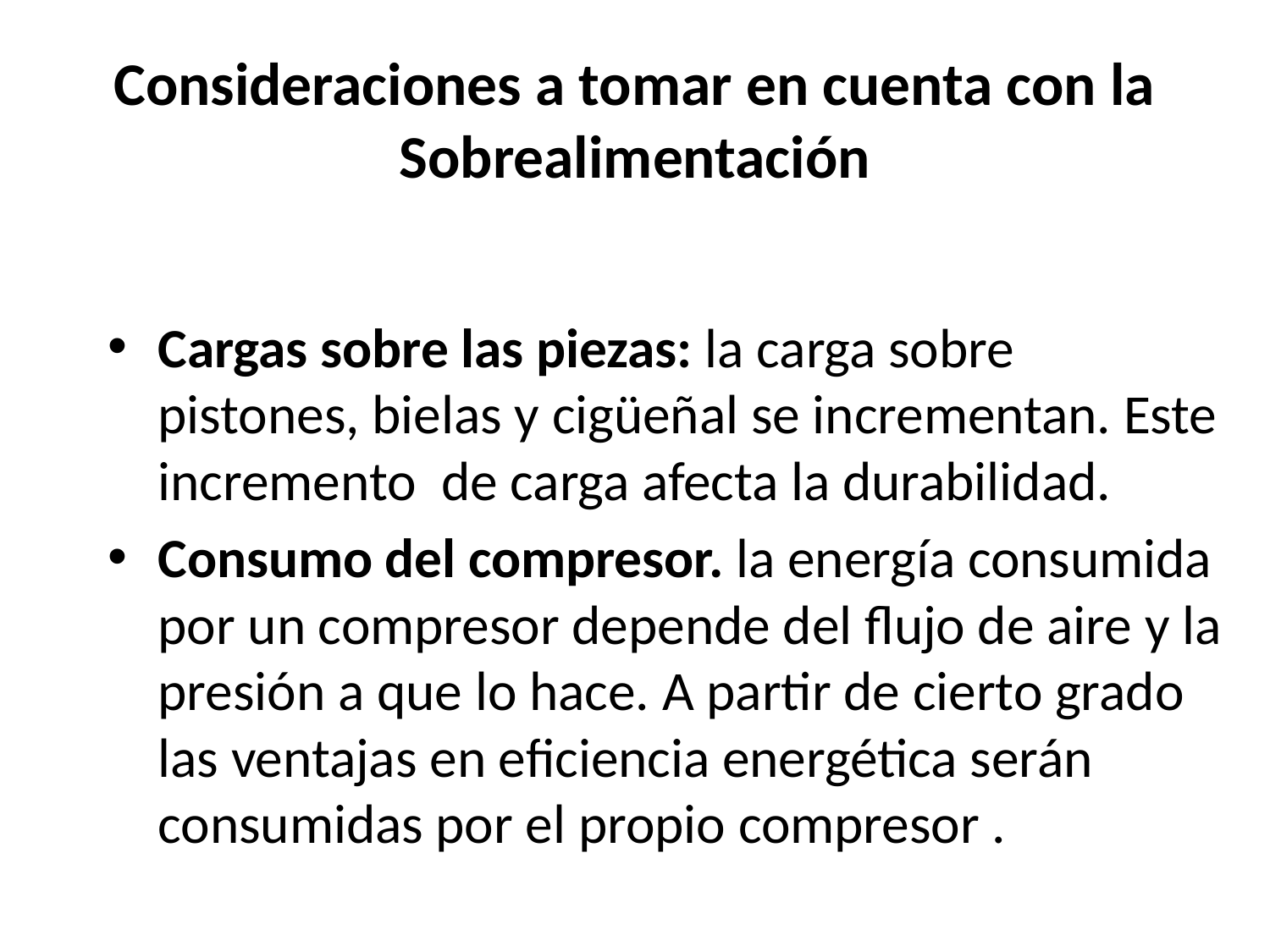

# Consideraciones a tomar en cuenta con la Sobrealimentación
Cargas sobre las piezas: la carga sobre pistones, bielas y cigüeñal se incrementan. Este incremento  de carga afecta la durabilidad.
Consumo del compresor. la energía consumida por un compresor depende del flujo de aire y la presión a que lo hace. A partir de cierto grado las ventajas en eficiencia energética serán consumidas por el propio compresor .